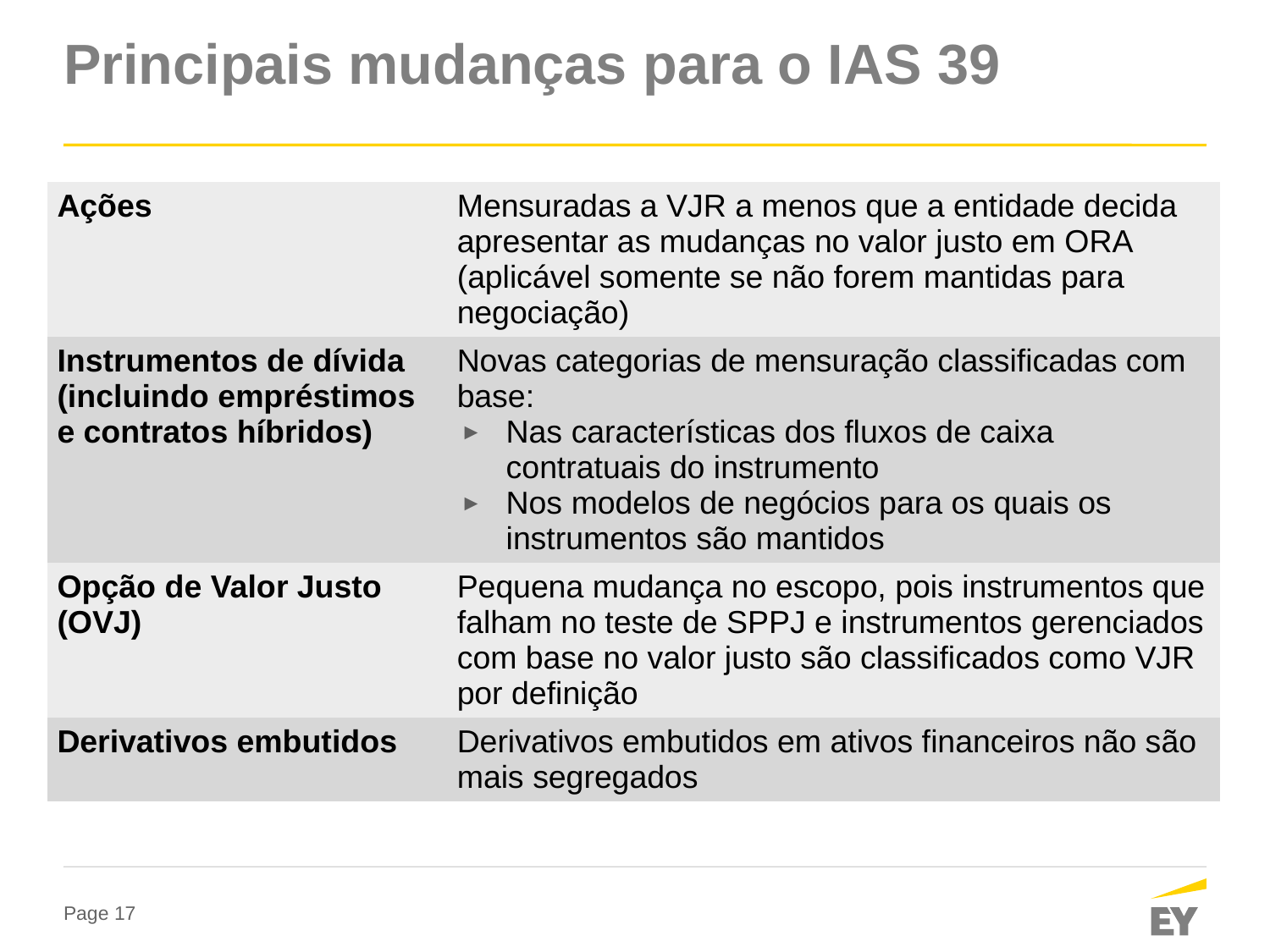

# Principais mudanças para o IAS 39
| Ações | Mensuradas a VJR a menos que a entidade decida apresentar as mudanças no valor justo em ORA (aplicável somente se não forem mantidas para negociação) |
| --- | --- |
| Instrumentos de dívida (incluindo empréstimos e contratos híbridos) | Novas categorias de mensuração classificadas com base: Nas características dos fluxos de caixa contratuais do instrumento Nos modelos de negócios para os quais os instrumentos são mantidos |
| Opção de Valor Justo (OVJ) | Pequena mudança no escopo, pois instrumentos que falham no teste de SPPJ e instrumentos gerenciados com base no valor justo são classificados como VJR por definição |
| Derivativos embutidos | Derivativos embutidos em ativos financeiros não são mais segregados |